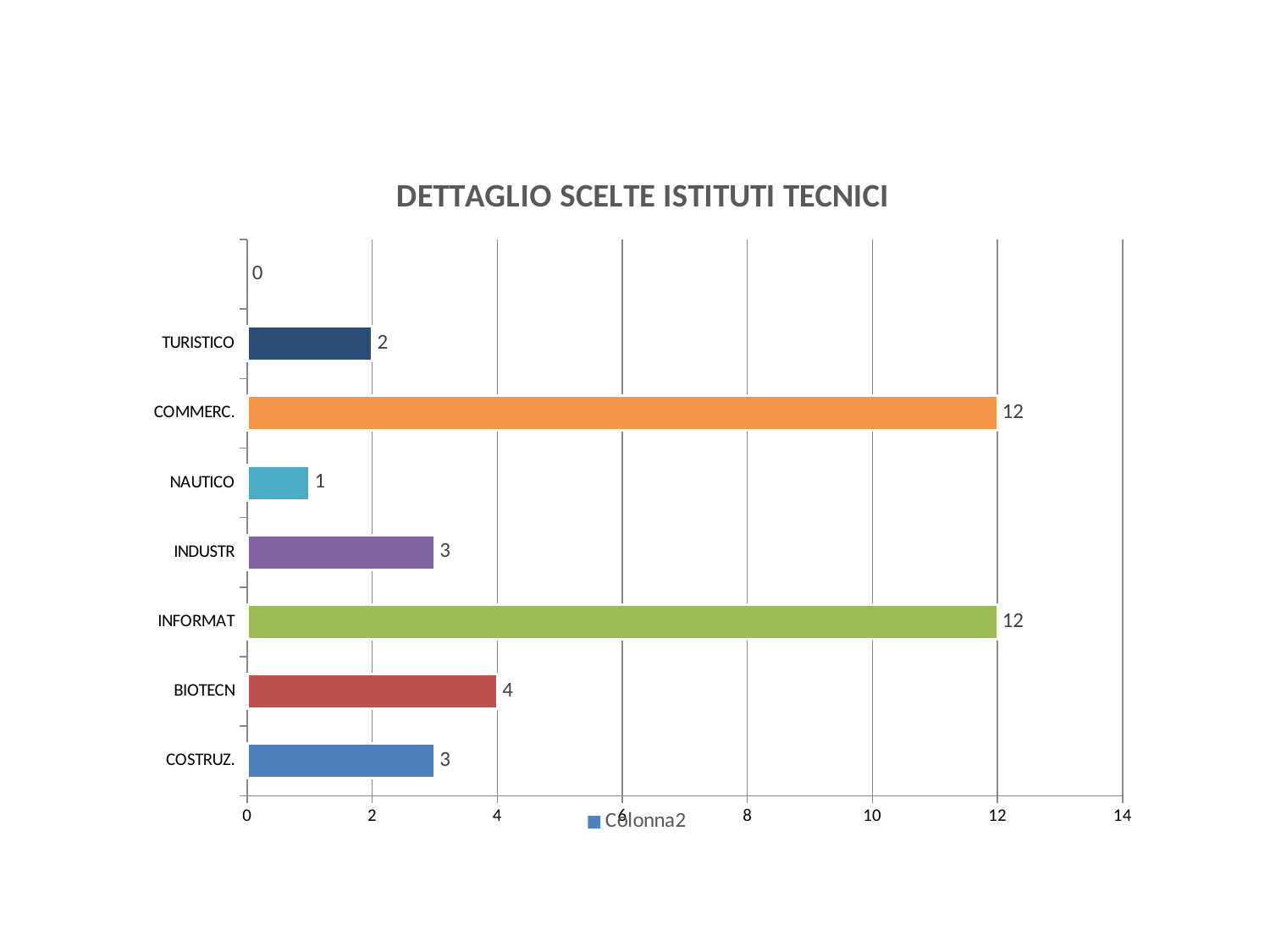

### Chart: DETTAGLIO SCELTE ISTITUTI TECNICI

| Category | Colonna2 |
|---|---|
| COSTRUZ. | 3.0 |
| BIOTECN | 4.0 |
| INFORMAT | 12.0 |
| INDUSTR | 3.0 |
| NAUTICO | 1.0 |
| COMMERC. | 12.0 |
| TURISTICO | 2.0 |